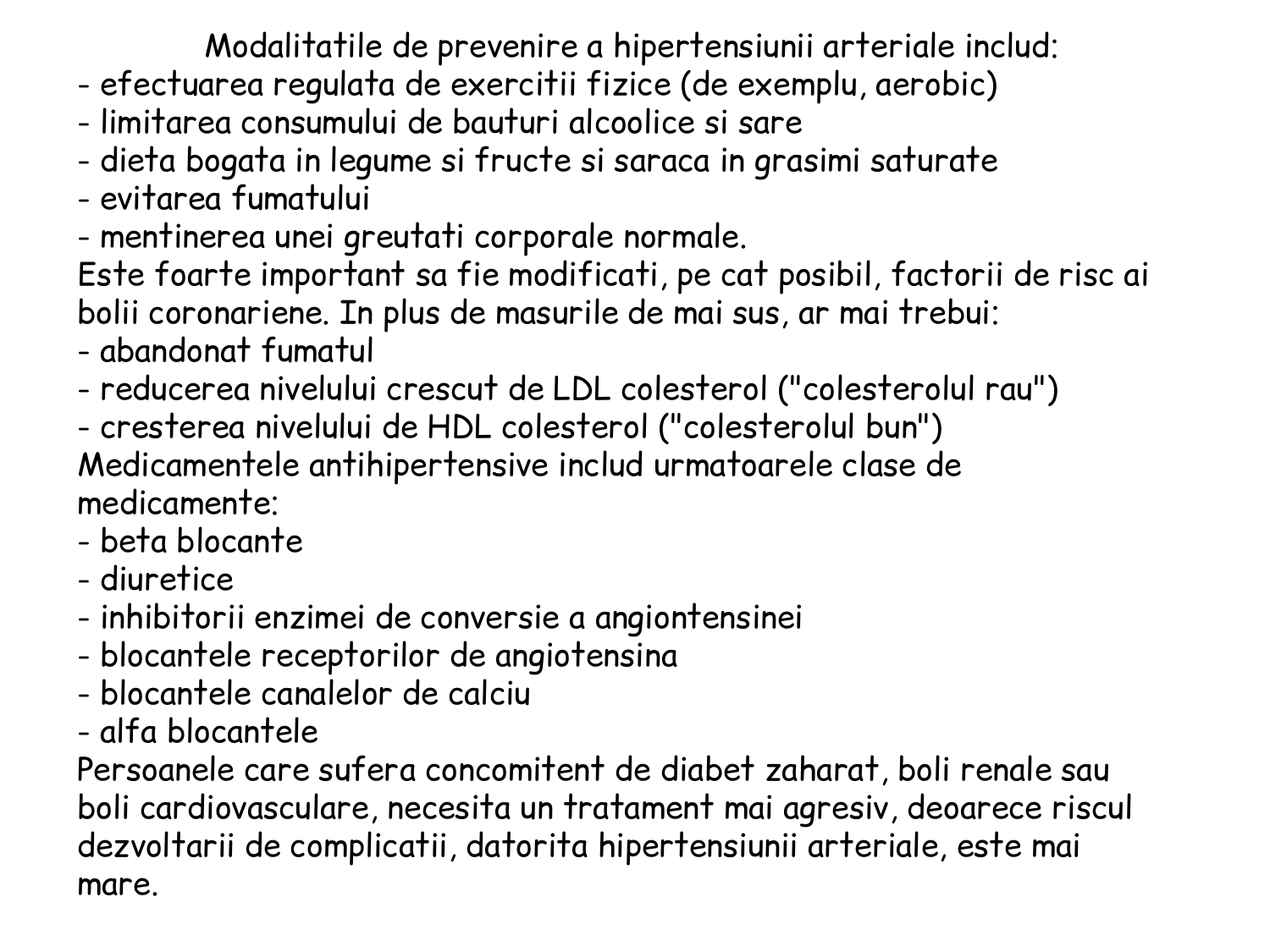

Modalitatile de prevenire a hipertensiunii arteriale includ:
- efectuarea regulata de exercitii fizice (de exemplu, aerobic)
- limitarea consumului de bauturi alcoolice si sare
- dieta bogata in legume si fructe si saraca in grasimi saturate
- evitarea fumatului
- mentinerea unei greutati corporale normale.
Este foarte important sa fie modificati, pe cat posibil, factorii de risc ai bolii coronariene. In plus de masurile de mai sus, ar mai trebui:
- abandonat fumatul
- reducerea nivelului crescut de LDL colesterol ("colesterolul rau")
- cresterea nivelului de HDL colesterol ("colesterolul bun")
Medicamentele antihipertensive includ urmatoarele clase de medicamente:
- beta blocante
- diuretice
- inhibitorii enzimei de conversie a angiontensinei
- blocantele receptorilor de angiotensina
- blocantele canalelor de calciu
- alfa blocantele
Persoanele care sufera concomitent de diabet zaharat, boli renale sau boli cardiovasculare, necesita un tratament mai agresiv, deoarece riscul dezvoltarii de complicatii, datorita hipertensiunii arteriale, este mai mare.